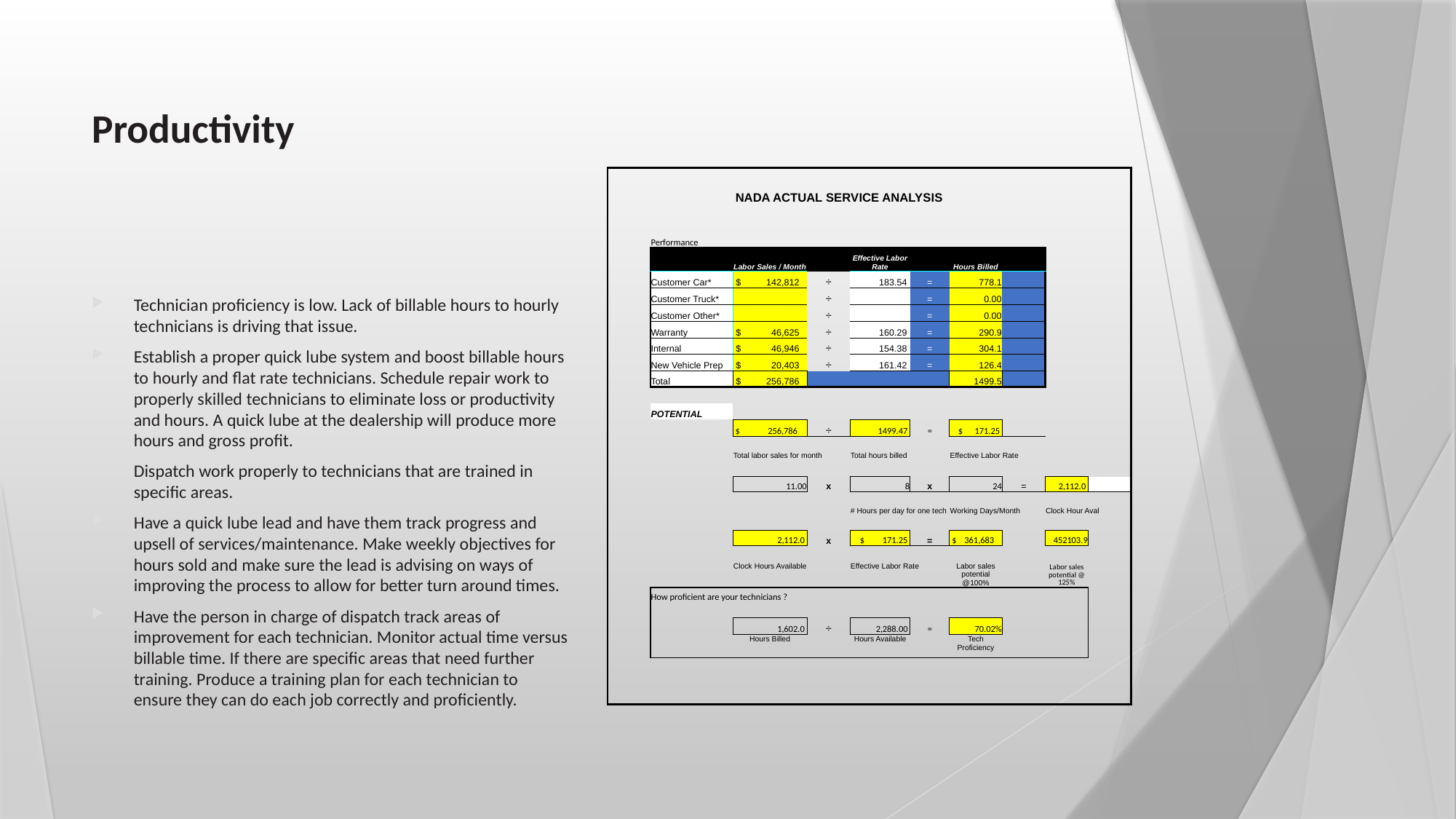

# Productivity
|  |  |  |  |  |  |  |  |  |  |
| --- | --- | --- | --- | --- | --- | --- | --- | --- | --- |
|  | NADA ACTUAL SERVICE ANALYSIS |  |  |  |  |  |  |  |  |
|  | Performance |  |  |  |  |  |  |  |  |
|  |  | Labor Sales / Month |  | Effective Labor Rate |  | Hours Billed |  |  |  |
|  | Customer Car\* | $ 142,812 | ÷ | 183.54 | = | 778.1 |  |  |  |
|  | Customer Truck\* |  | ÷ |  | = | 0.00 |  |  |  |
|  | Customer Other\* |  | ÷ |  | = | 0.00 |  |  |  |
|  | Warranty | $ 46,625 | ÷ | 160.29 | = | 290.9 |  |  |  |
|  | Internal | $ 46,946 | ÷ | 154.38 | = | 304.1 |  |  |  |
|  | New Vehicle Prep | $ 20,403 | ÷ | 161.42 | = | 126.4 |  |  |  |
|  | Total | $ 256,786 |  |  |  | 1499.5 |  |  |  |
|  |  |  |  |  |  |  |  |  |  |
|  | POTENTIAL |  |  |  |  |  |  |  |  |
|  |  | $ 256,786 | ÷ | 1499.47 | = | $ 171.25 |  |  |  |
|  |  | Total labor sales for month |  | Total hours billed |  | Effective Labor Rate |  |  |  |
|  |  |  |  |  |  |  |  |  |  |
|  |  | 11.00 | x | 8 | x | 24 | = | 2,112.0 |  |
|  |  |  |  | # Hours per day for one tech |  | Working Days/Month |  | Clock Hour Aval |  |
|  |  |  |  |  |  |  |  |  |  |
|  |  | 2,112.0 | x | $ 171.25 | = | $ 361,683 |  | 452103.9 |  |
|  |  | Clock Hours Available |  | Effective Labor Rate |  | Labor sales potential @100% |  | Labor sales potential @ 125% |  |
|  |  |  |  |  |  |  |  |  |  |
|  | How proficient are your technicians ? |  |  |  |  |  |  |  |  |
|  |  |  |  |  |  |  |  |  |  |
|  |  | 1,602.0 | ÷ | 2,288.00 | = | 70.02% |  |  |  |
|  |  | Hours Billed |  | Hours Available |  | Tech Proficiency |  |  |  |
|  |  |  |  |  |  |  |  |  |  |
|  |  |  |  |  |  |  |  |  |  |
|  |  |  |  |  |  |  |  |  |  |

Technician proficiency is low. Lack of billable hours to hourly technicians is driving that issue.
Establish a proper quick lube system and boost billable hours to hourly and flat rate technicians. Schedule repair work to properly skilled technicians to eliminate loss or productivity and hours. A quick lube at the dealership will produce more hours and gross profit.
Dispatch work properly to technicians that are trained in specific areas.
Have a quick lube lead and have them track progress and upsell of services/maintenance. Make weekly objectives for hours sold and make sure the lead is advising on ways of improving the process to allow for better turn around times.
Have the person in charge of dispatch track areas of improvement for each technician. Monitor actual time versus billable time. If there are specific areas that need further training. Produce a training plan for each technician to ensure they can do each job correctly and proficiently.